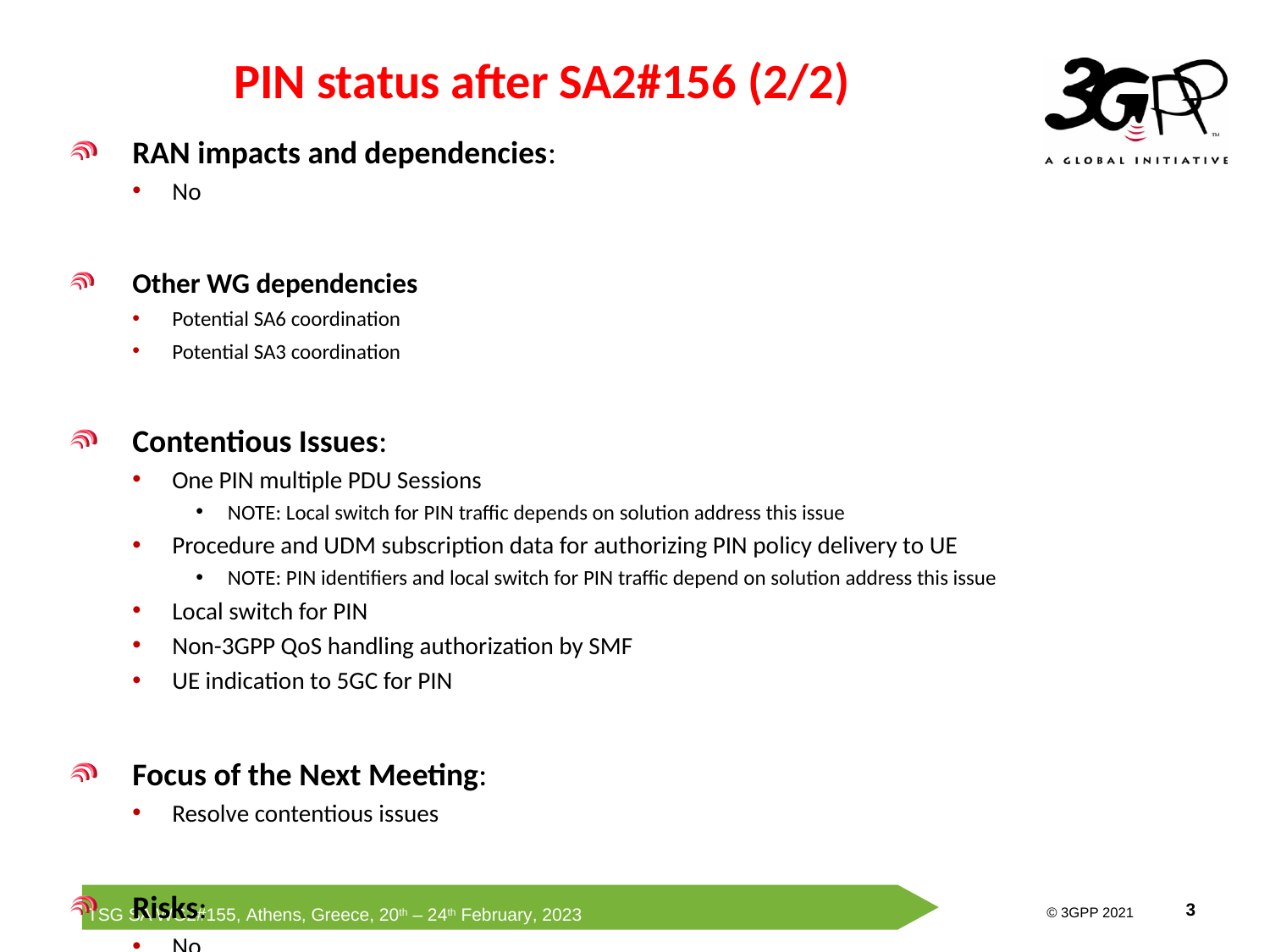

PIN status after SA2#156 (2/2)
RAN impacts and dependencies:
No

Other WG dependencies
Potential SA6 coordination
Potential SA3 coordination

Contentious Issues:
One PIN multiple PDU Sessions
NOTE: Local switch for PIN traffic depends on solution address this issue
Procedure and UDM subscription data for authorizing PIN policy delivery to UE
NOTE: PIN identifiers and local switch for PIN traffic depend on solution address this issue
Local switch for PIN
Non-3GPP QoS handling authorization by SMF
UE indication to 5GC for PIN

Focus of the Next Meeting:
Resolve contentious issues

Risks:
No